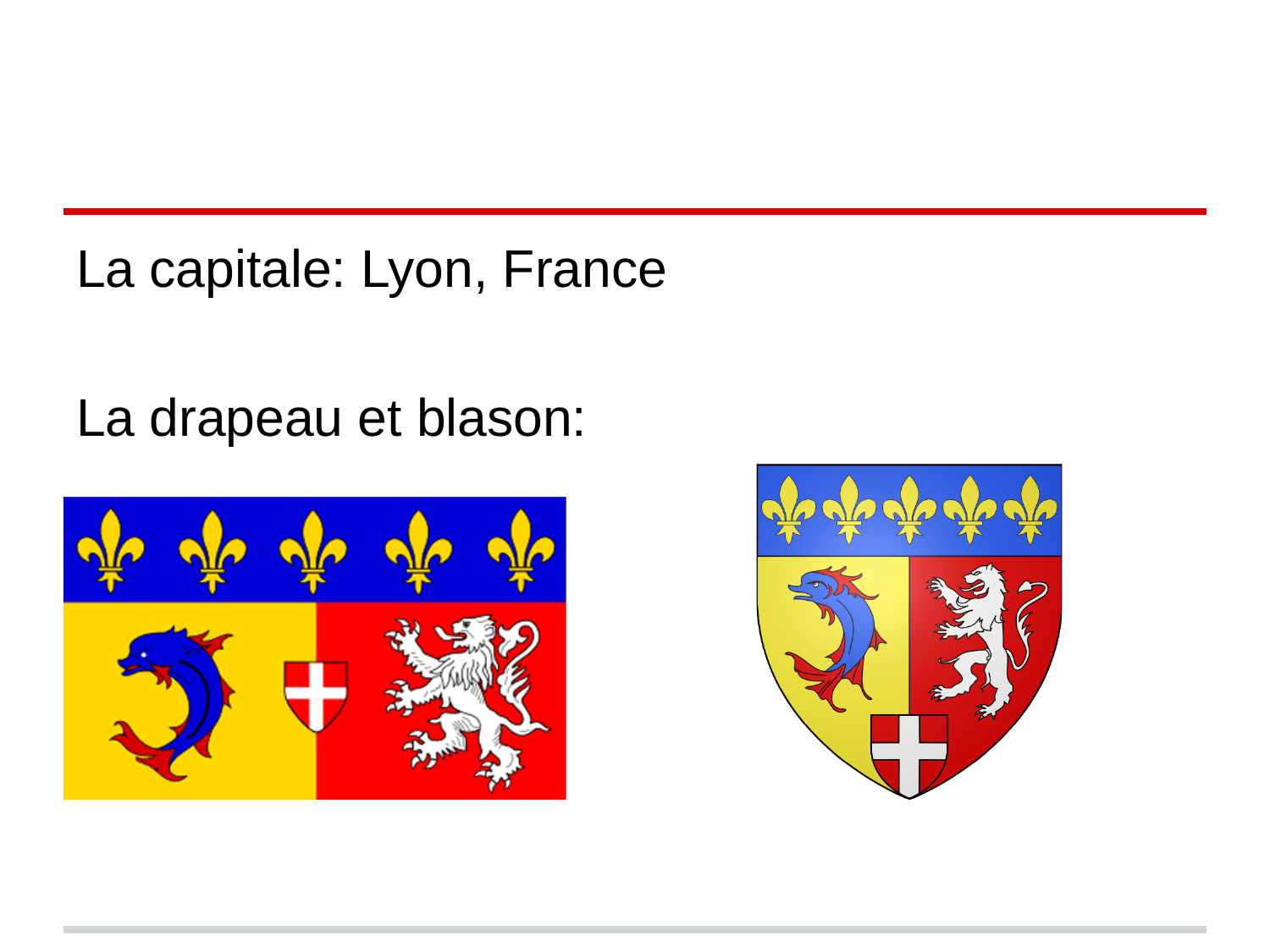

#
La capitale: Lyon, France

La drapeau et blason: